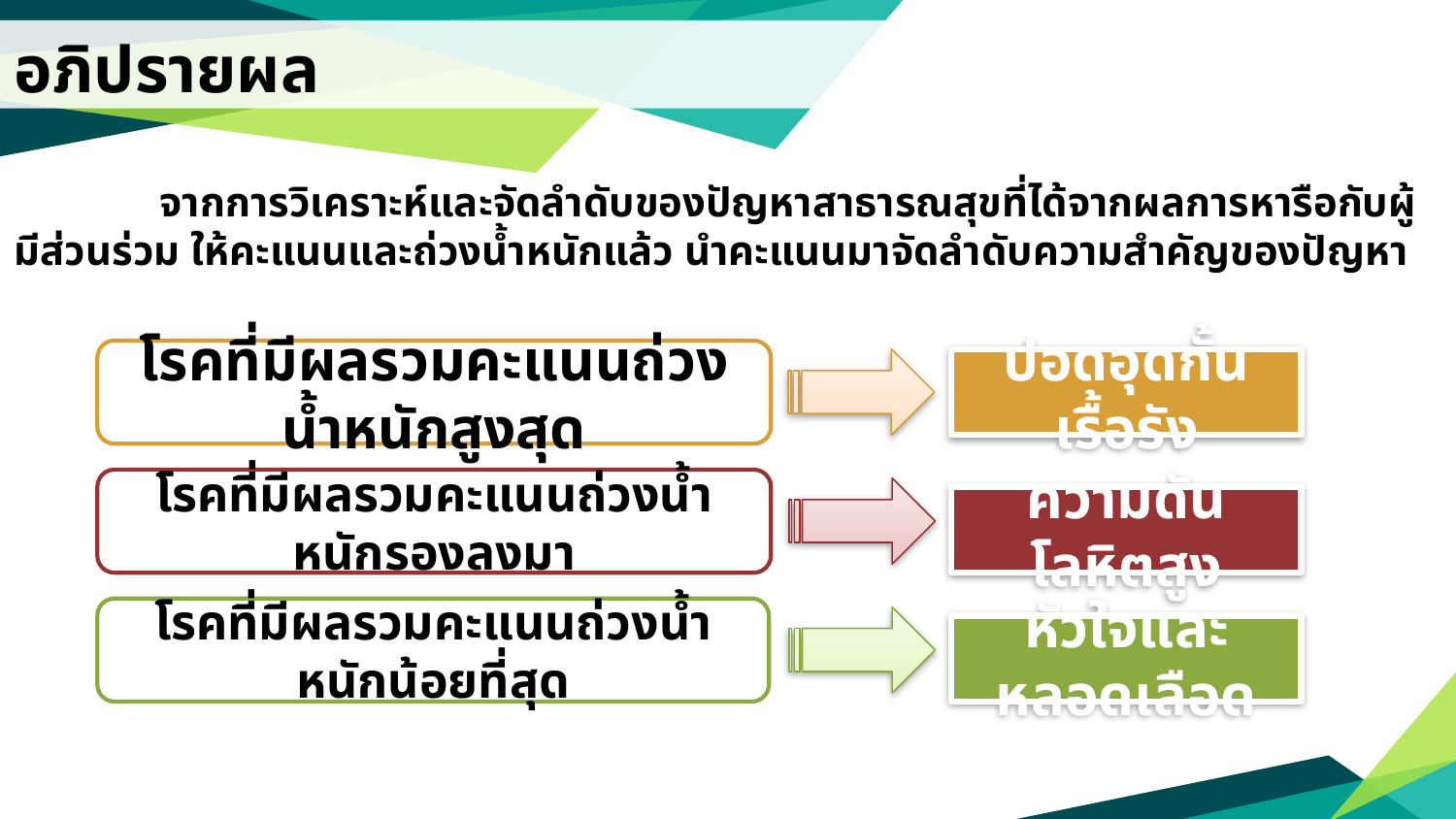

อภิปรายผล
	จากการวิเคราะห์และจัดลำดับของปัญหาสาธารณสุขที่ได้จากผลการหารือกับผู้มีส่วนร่วม ให้คะแนนและถ่วงน้ำหนักแล้ว นำคะแนนมาจัดลำดับความสำคัญของปัญหา
โรคที่มีผลรวมคะแนนถ่วงน้ำหนักสูงสุด

ปอดอุดกั้นเรื้อรัง
โรคที่มีผลรวมคะแนนถ่วงน้ำหนักรองลงมา

ความดันโลหิตสูง
โรคที่มีผลรวมคะแนนถ่วงน้ำหนักน้อยที่สุด

หัวใจและหลอดเลือด